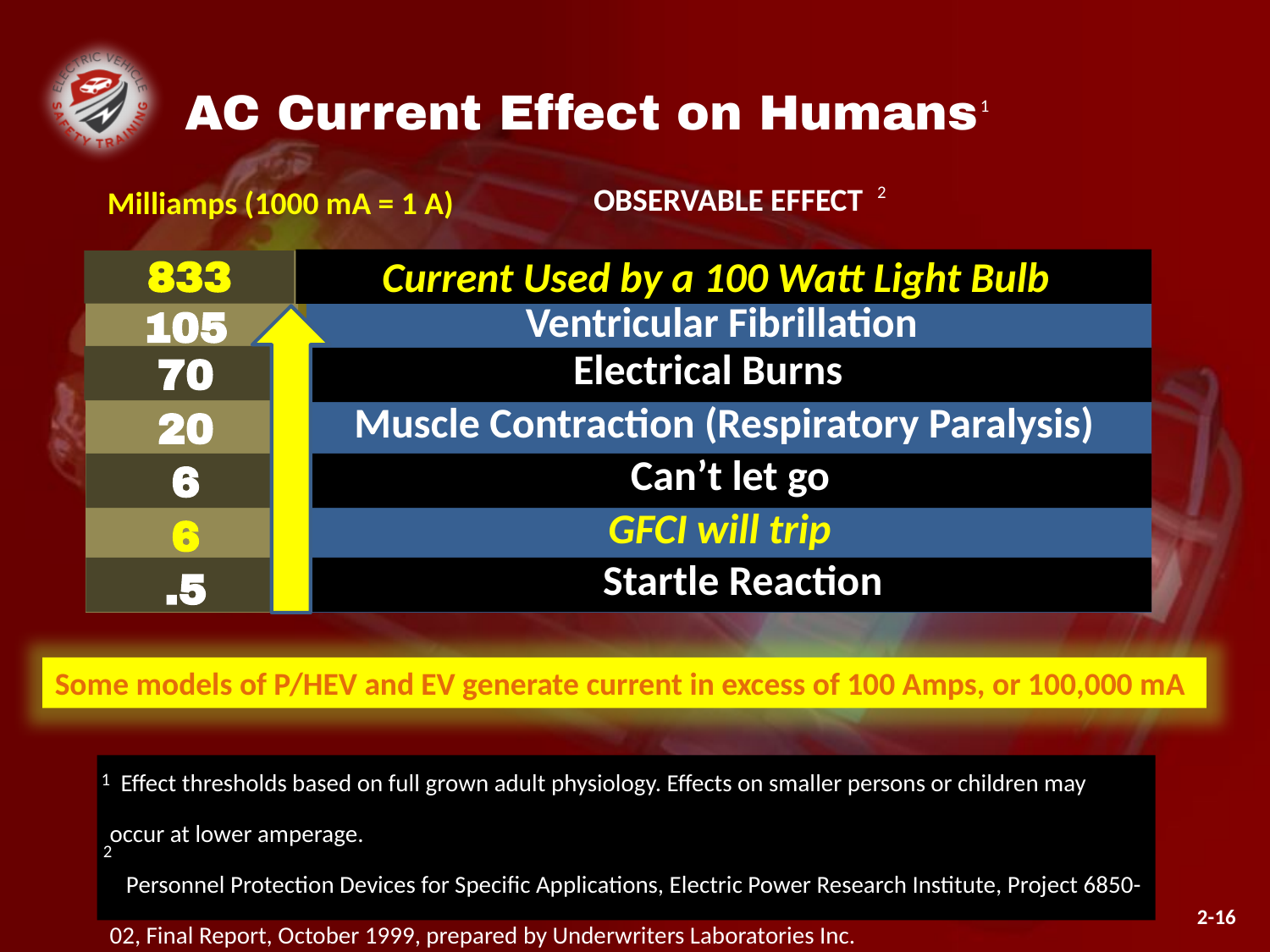

AC Current Effect on Humans
1
OBSERVABLE EFFECT
833

Ventricular Fibrillation
105
Electrical Burns
70

Muscle Contraction (Respiratory Paralysis)
20
Can’t let go
6

GFCI will trip
6
Startle Reaction
.5

2
 Milliamps (1000 mA = 1 A)

Current Used by a 100 Watt Light Bulb

Some models of P/HEV and EV generate current in excess of 100 Amps, or 100,000 mA

  Effect thresholds based on full grown adult physiology. Effects on smaller persons or children may occur at lower amperage.
   Personnel Protection Devices for Specific Applications, Electric Power Research Institute, Project 6850-02, Final Report, October 1999, prepared by Underwriters Laboratories Inc.

1
2
2-16